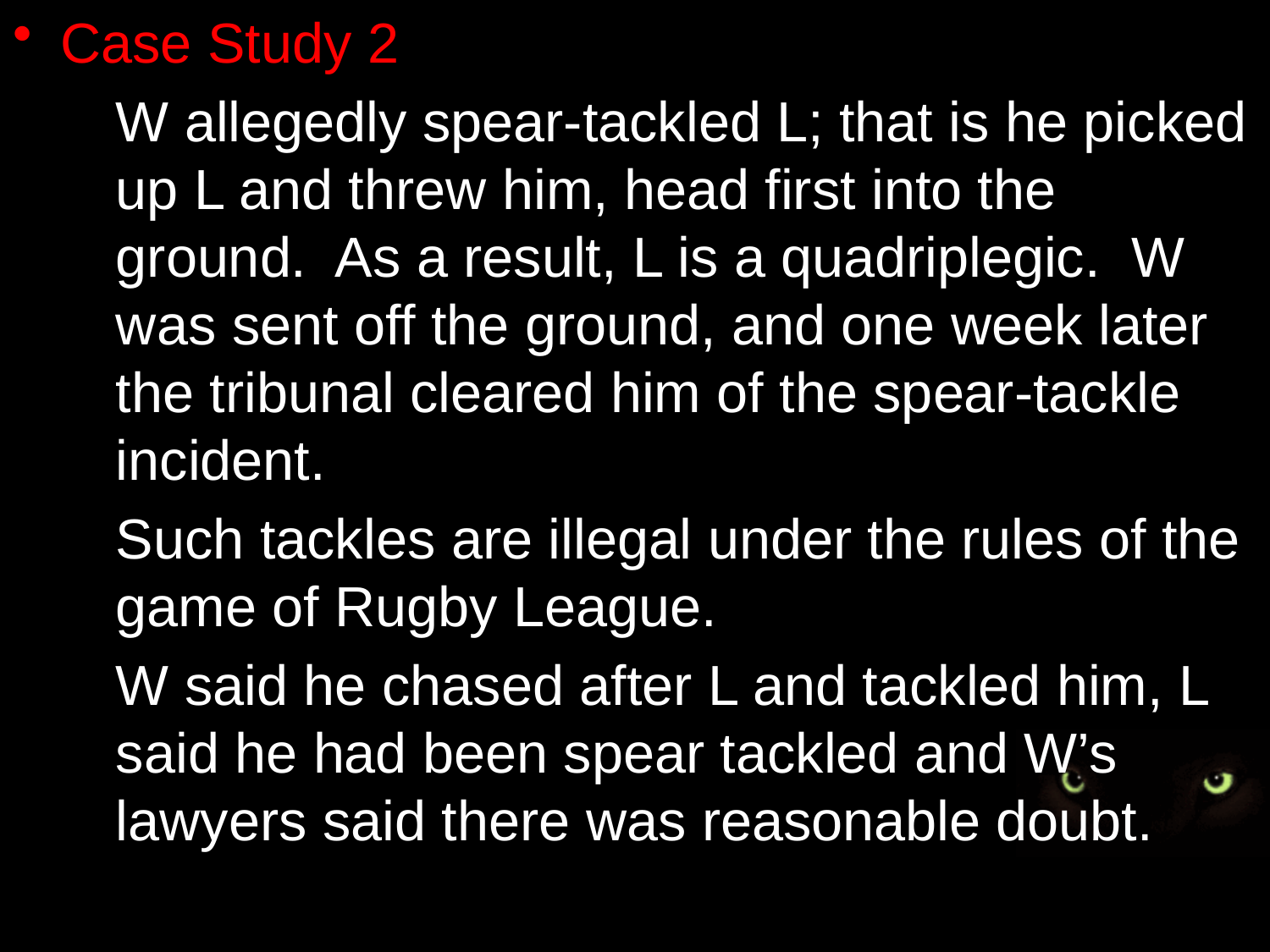

Case Study 2
	W allegedly spear-tackled L; that is he picked up L and threw him, head first into the ground.  As a result, L is a quadriplegic.  W was sent off the ground, and one week later the tribunal cleared him of the spear-tackle incident.
	Such tackles are illegal under the rules of the game of Rugby League.
	W said he chased after L and tackled him, L said he had been spear tackled and W’s lawyers said there was reasonable doubt.